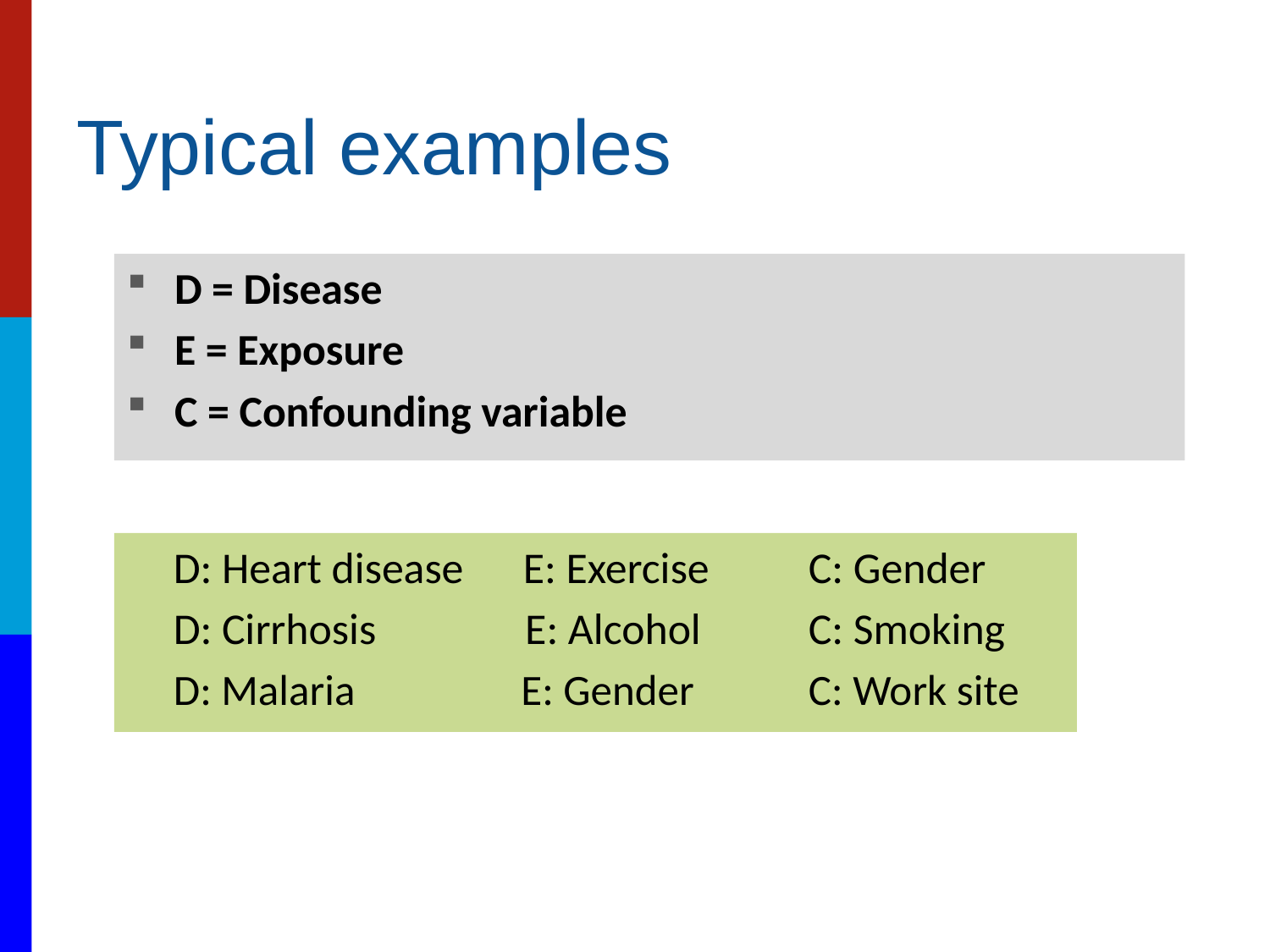

# Typical examples
D = Disease
E = Exposure
C = Confounding variable

D: Heart disease      E: Exercise	C: Gender
D: Cirrhosis               E: Alcohol     	C: Smoking
D: Malaria                 E: Gender   	C: Work site